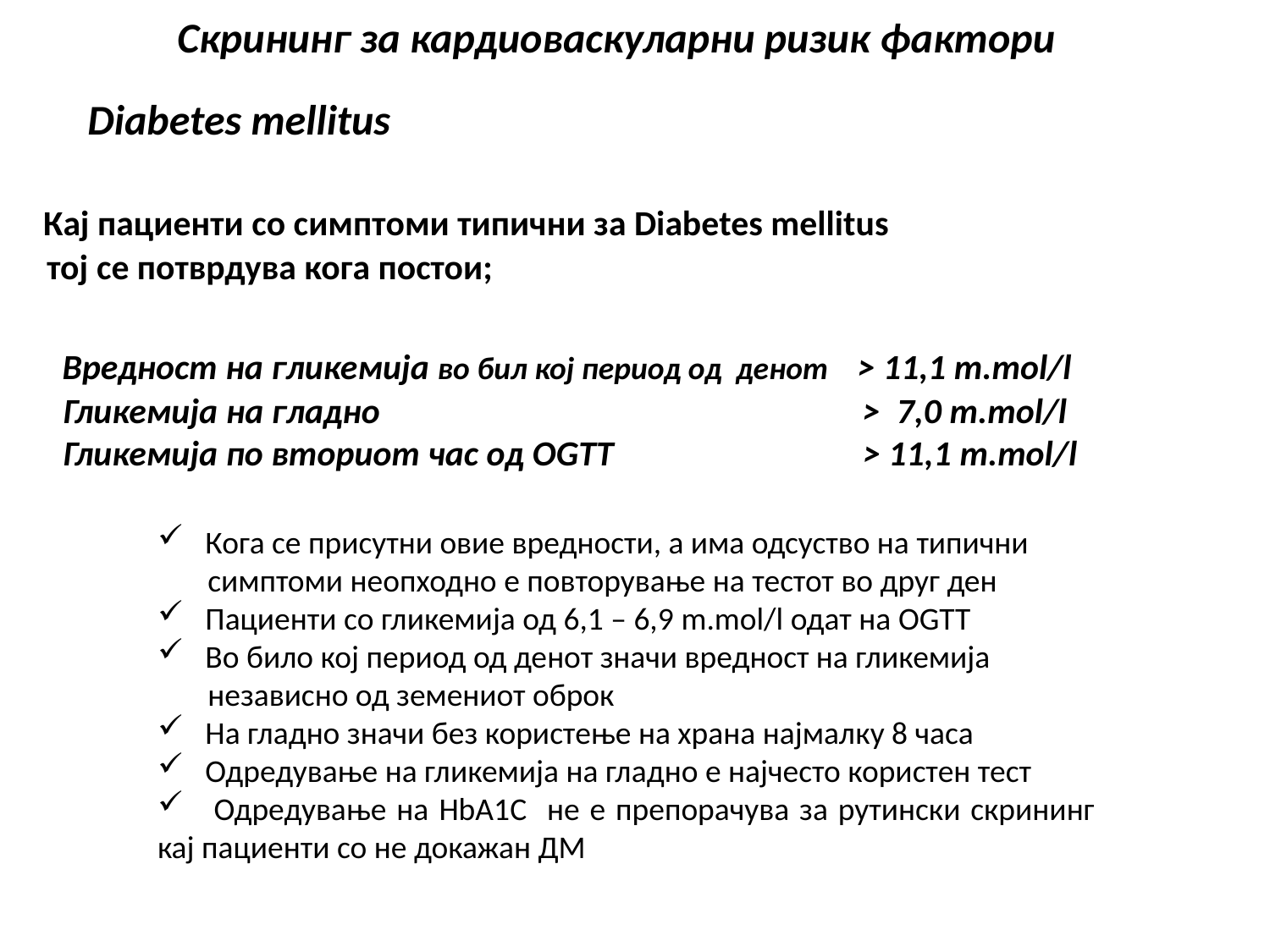

# Скрининг за кардиоваскуларни ризик фактори
Diabetes mellitus
   Кај пациенти со симптоми типични за Diabetes mellitus
    тој се потврдува кога постои;

     Вредност на гликемија во бил кој период од  денот    > 11,1 m.mol/l
      Гликемија на гладно                                                            >  7,0 m.mol/l
      Гликемија по вториот час од OGTТ                               > 11,1 m.mol/l
   Кога се присутни овие вредности, а има одсуство на типични
       симптоми неопходно е повторување на тестот во друг ден
   Пациенти со гликемија од 6,1 – 6,9 m.mol/l одат на OGTT
   Во било кој период од денот значи вредност на гликемија
       независно од земениот оброк
   На гладно значи без користење на храна најмалку 8 часа
   Одредување на гликемија на гладно е најчесто користен тест
   Одредување на HbA1C  не е препорачува за рутински скрининг кај пациенти со не докажан ДМ